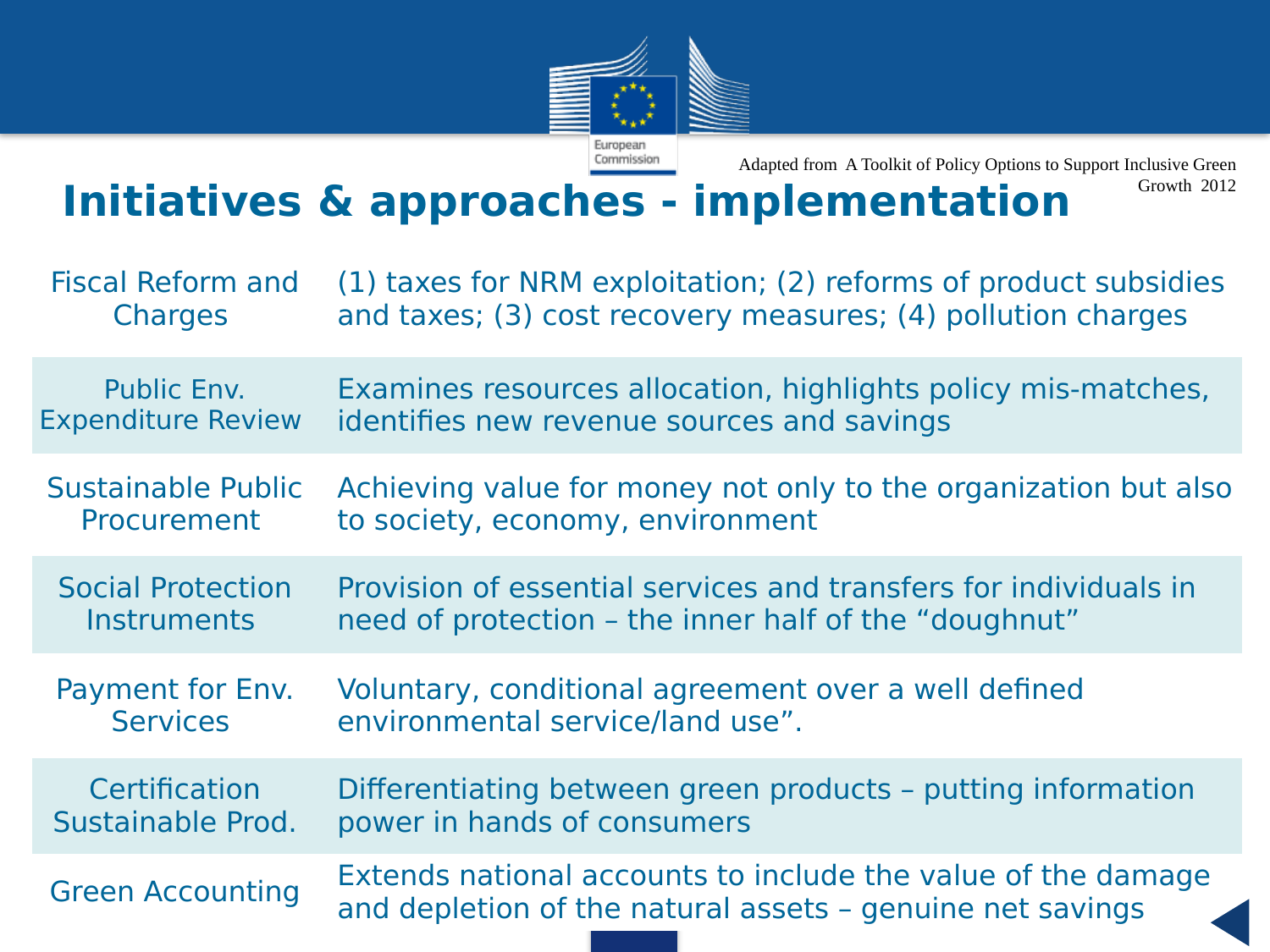

Adapted from  A Toolkit of Policy Options to Support Inclusive Green Growth  2012
# Initiatives & approaches - implementation
| Fiscal Reform and Charges | (1) taxes for NRM exploitation; (2) reforms of product subsidies and taxes; (3) cost recovery measures; (4) pollution charges |
| --- | --- |
| Public Env. Expenditure Review | Examines resources allocation, highlights policy mis-matches, identifies new revenue sources and savings |
| Sustainable Public Procurement | Achieving value for money not only to the organization but also to society, economy, environment |
| Social Protection Instruments | Provision of essential services and transfers for individuals in need of protection – the inner half of the “doughnut” |
| Payment for Env. Services | Voluntary, conditional agreement over a well defined environmental service/land use”. |
| Certification Sustainable Prod. | Differentiating between green products – putting information power in hands of consumers |
| Green Accounting | Extends national accounts to include the value of the damage and depletion of the natural assets – genuine net savings |
22